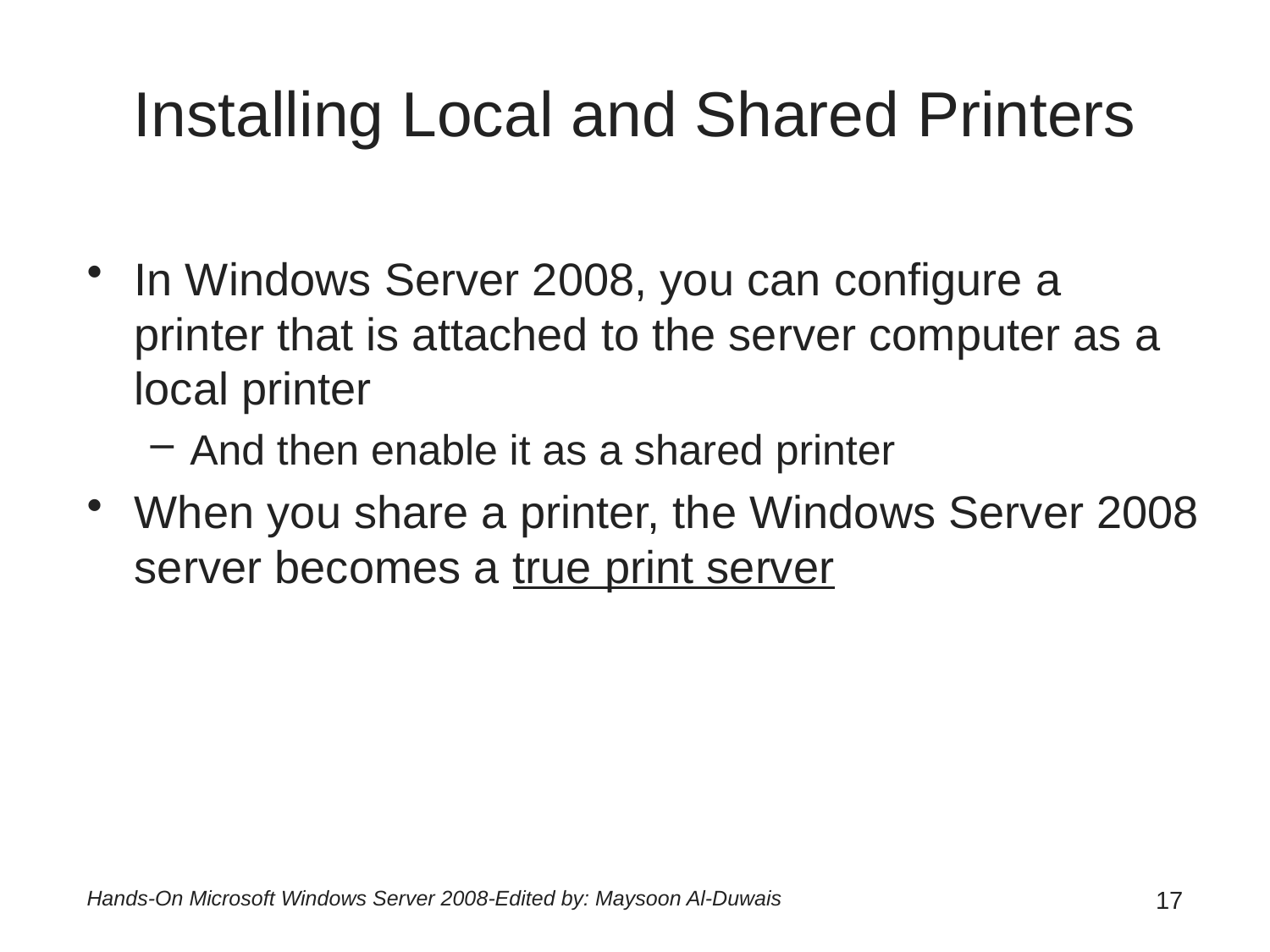

# Installing Local and Shared Printers
In Windows Server 2008, you can configure a printer that is attached to the server computer as a local printer
And then enable it as a shared printer
When you share a printer, the Windows Server 2008 server becomes a true print server
Hands-On Microsoft Windows Server 2008-Edited by: Maysoon Al-Duwais
17